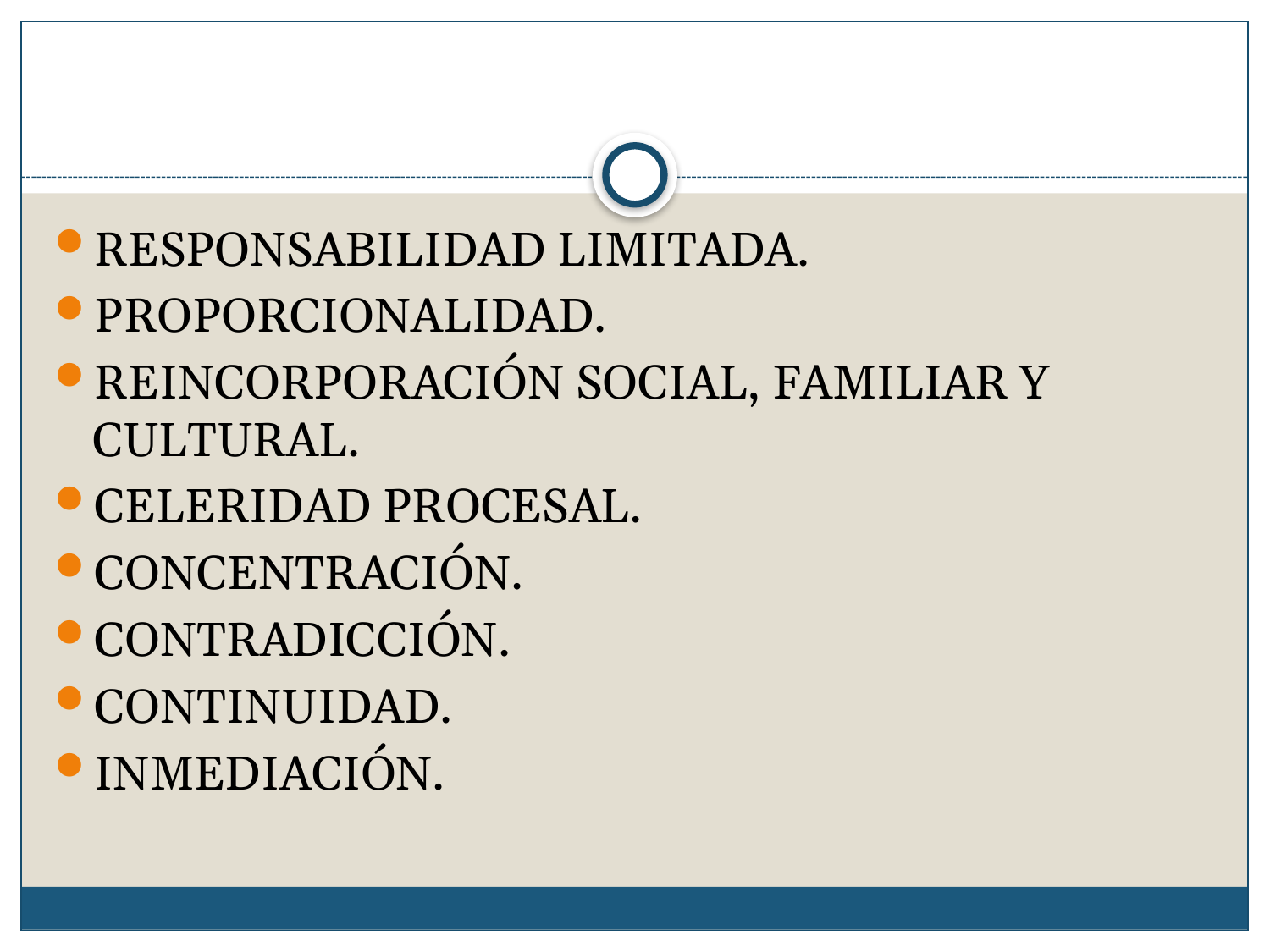

#
RESPONSABILIDAD LIMITADA.
PROPORCIONALIDAD.
REINCORPORACIÓN SOCIAL, FAMILIAR Y CULTURAL.
CELERIDAD PROCESAL.
CONCENTRACIÓN.
CONTRADICCIÓN.
CONTINUIDAD.
INMEDIACIÓN.